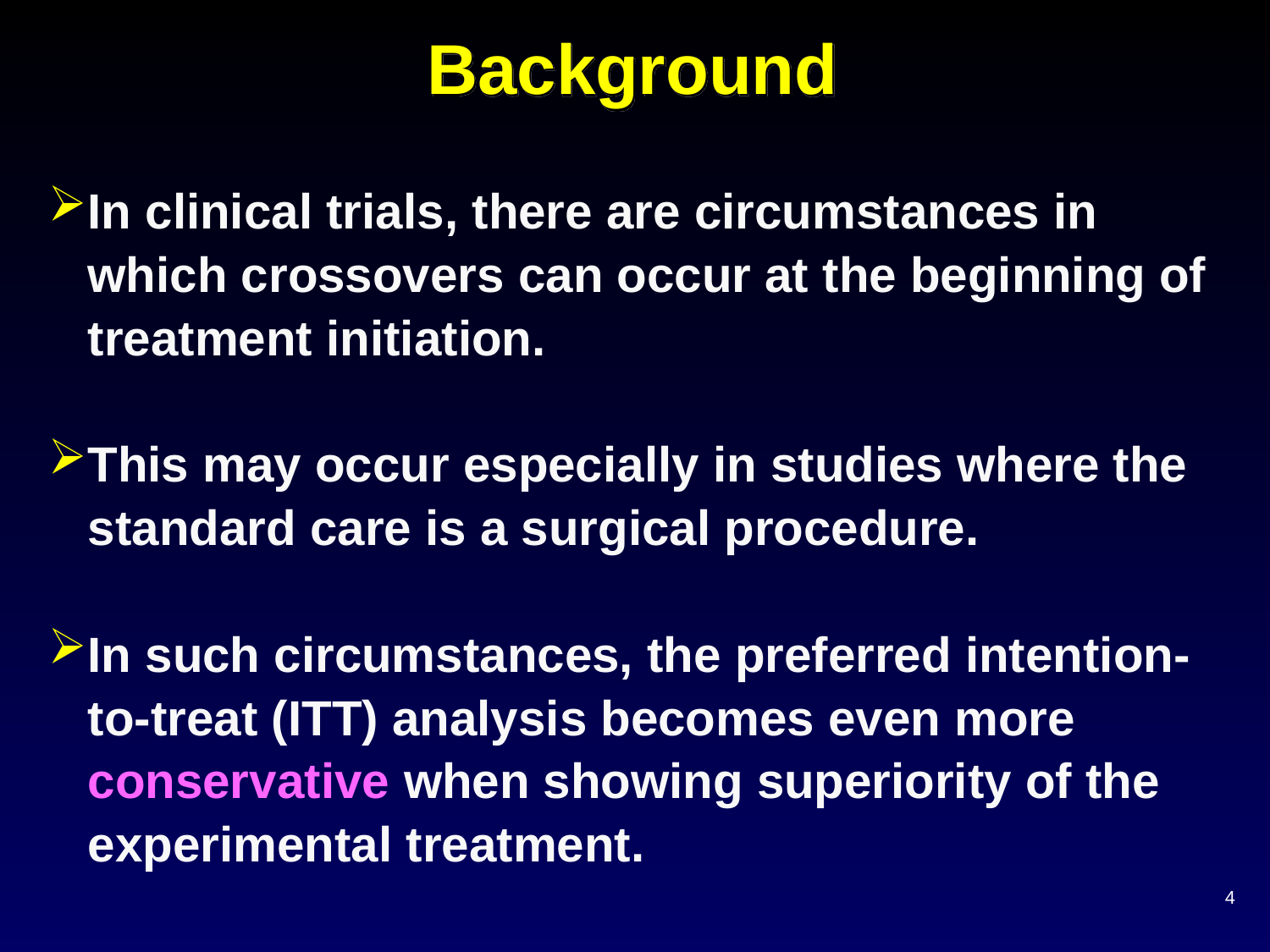

# Background
In clinical trials, there are circumstances in which crossovers can occur at the beginning of treatment initiation.

This may occur especially in studies where the standard care is a surgical procedure.

In such circumstances, the preferred intention-to-treat (ITT) analysis becomes even more conservative when showing superiority of the experimental treatment.

4